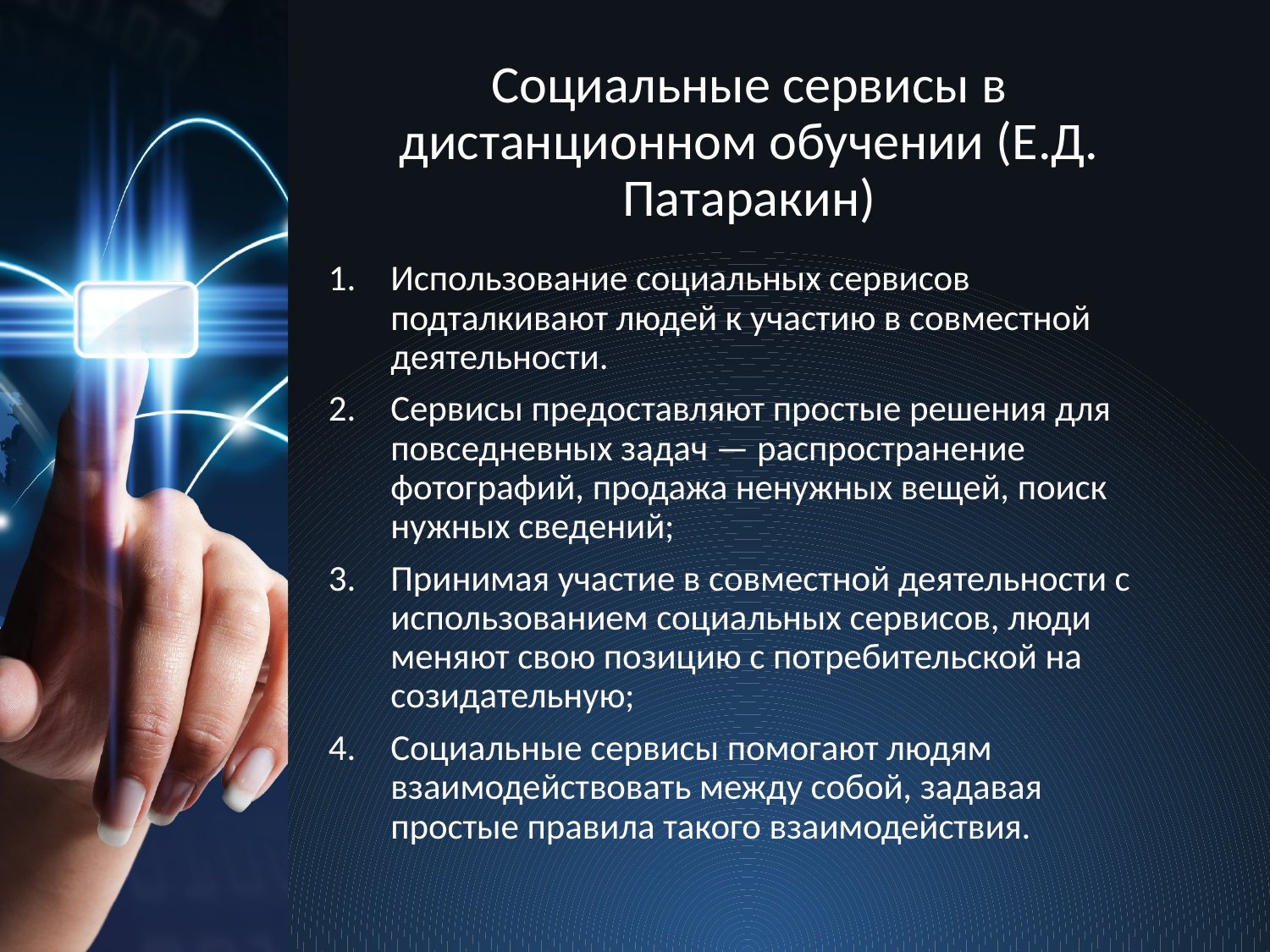

# Социальные сервисы в дистанционном обучении (Е.Д. Патаракин)
Использование социальных сервисов подталкивают людей к участию в совместной деятельности.
Сервисы предоставляют простые решения для повседневных задач — распространение фотографий, продажа ненужных вещей, поиск нужных сведений;
Принимая участие в совместной деятельности с использованием социальных сервисов, люди меняют свою позицию с потребительской на созидательную;
Социальные сервисы помогают людям взаимодействовать между собой, задавая простые правила такого взаимодействия.